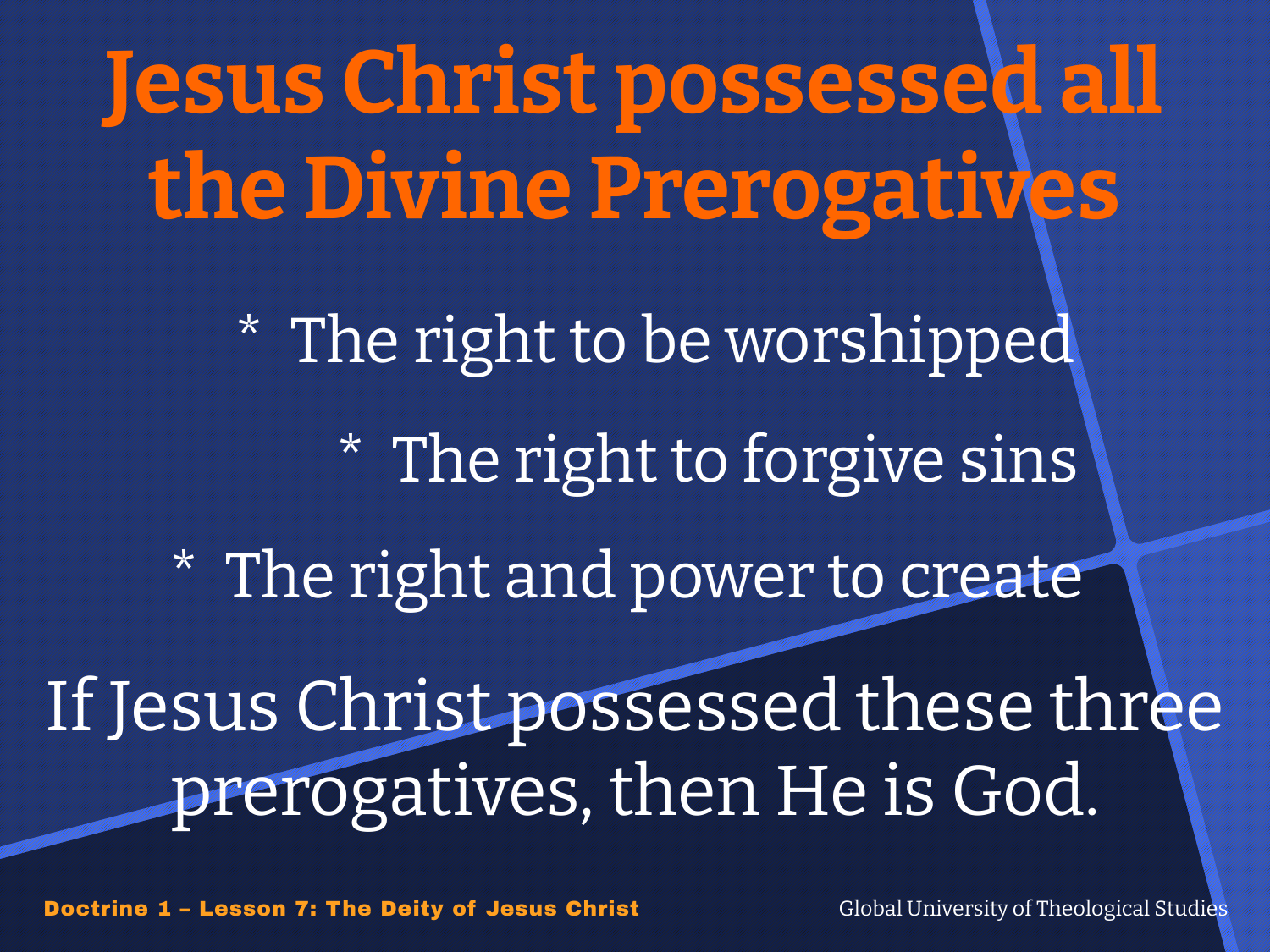

Jesus Christ possessed all the Divine Prerogatives
*  The right to be worshipped
*  The right to forgive sins
*  The right and power to create
If Jesus Christ possessed these three prerogatives, then He is God.
Doctrine 1 – Lesson 7: The Deity of Jesus Christ                         Global University of Theological Studies